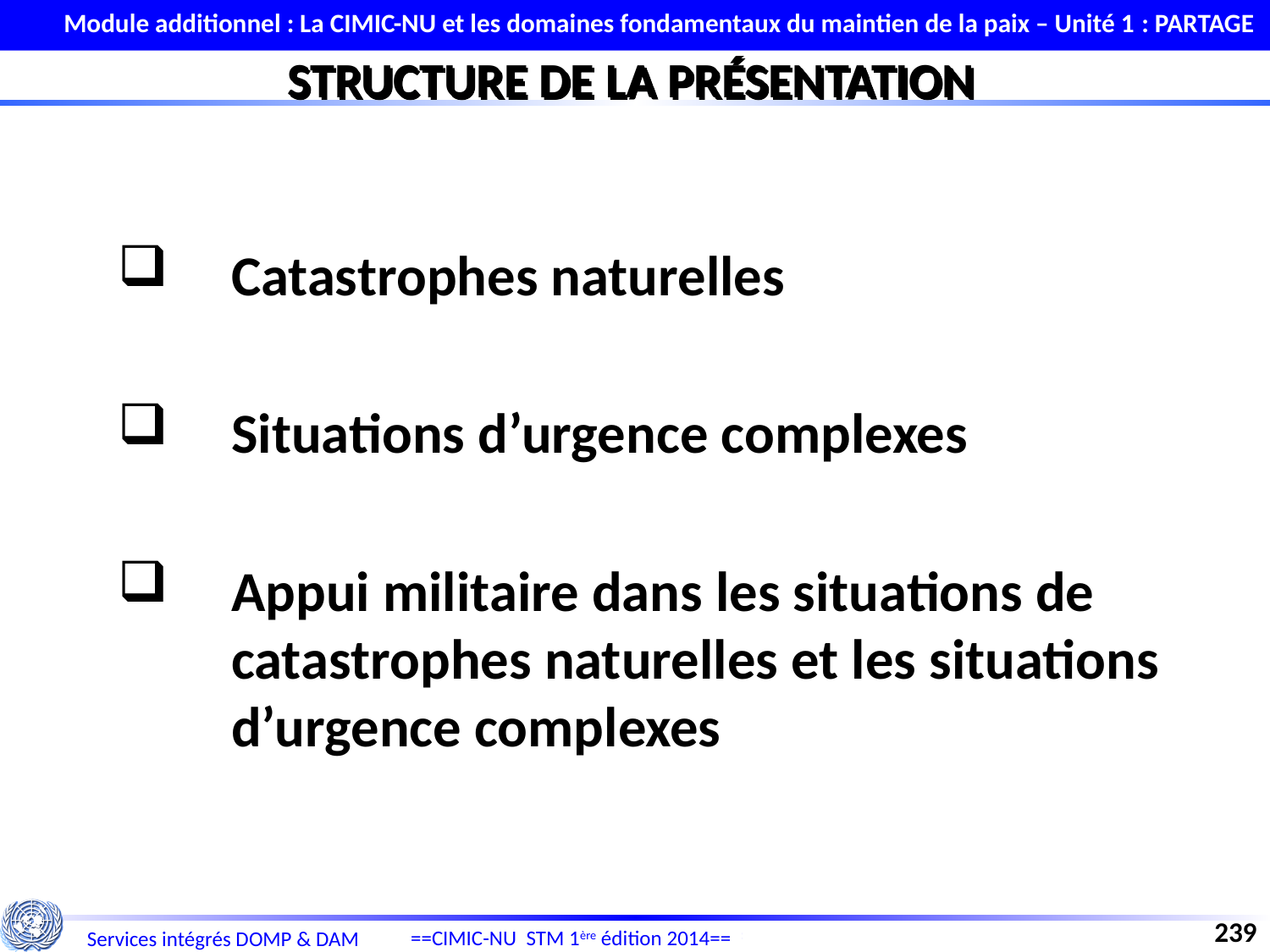

Module additionnel : La CIMIC-NU et les domaines fondamentaux du maintien de la paix – Unité 1 : PARTAGE
STRUCTURE DE LA PRÉSENTATION
Catastrophes naturelles

Situations d’urgence complexes

Appui militaire dans les situations de catastrophes naturelles et les situations d’urgence complexes
239
==CIMIC-NU  STM 1ère édition 2014==
Services intégrés DOMP & DAM